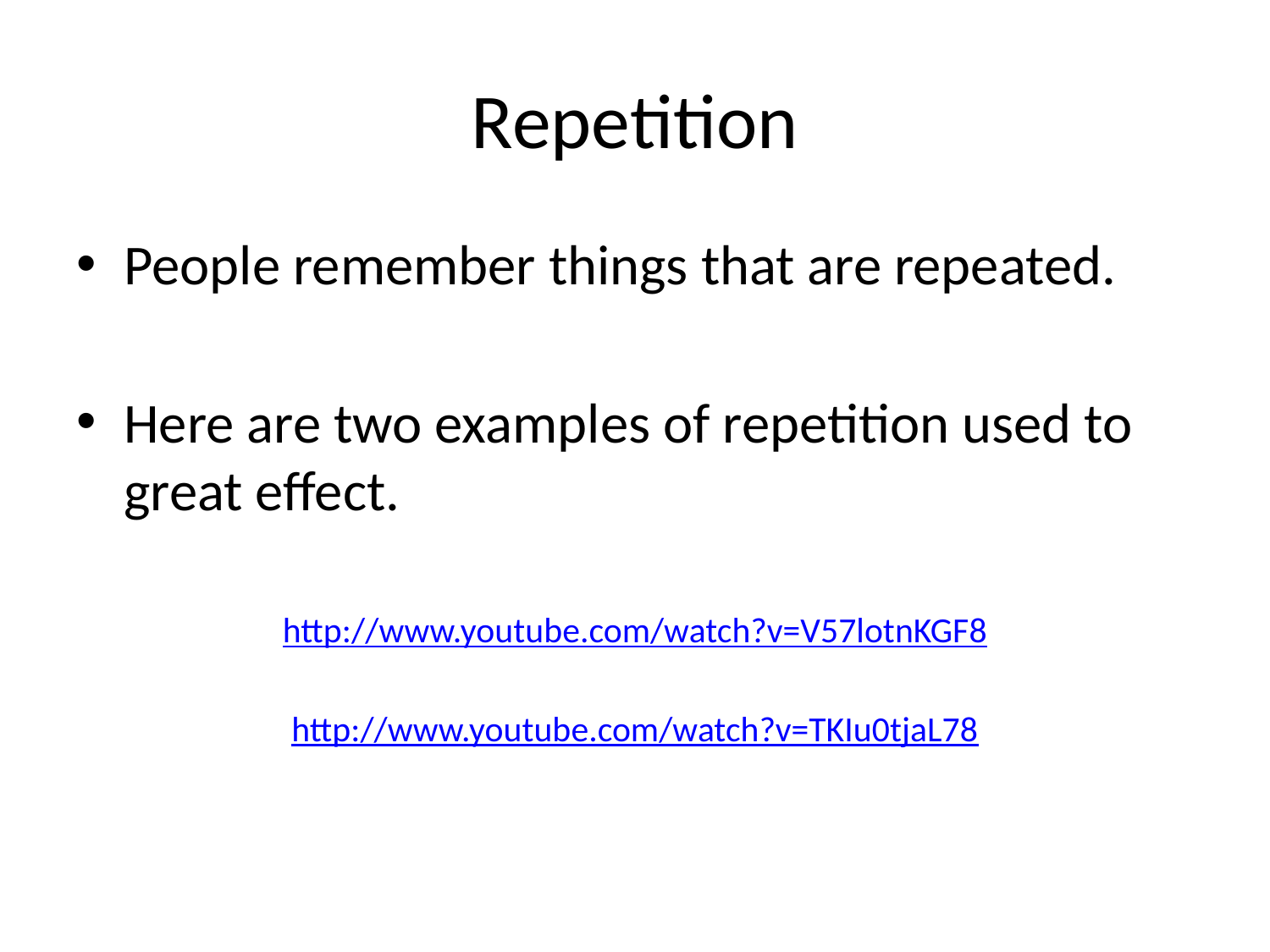

# Repetition
People remember things that are repeated.

Here are two examples of repetition used to great effect.

http://www.youtube.com/watch?v=V57lotnKGF8

http://www.youtube.com/watch?v=TKIu0tjaL78